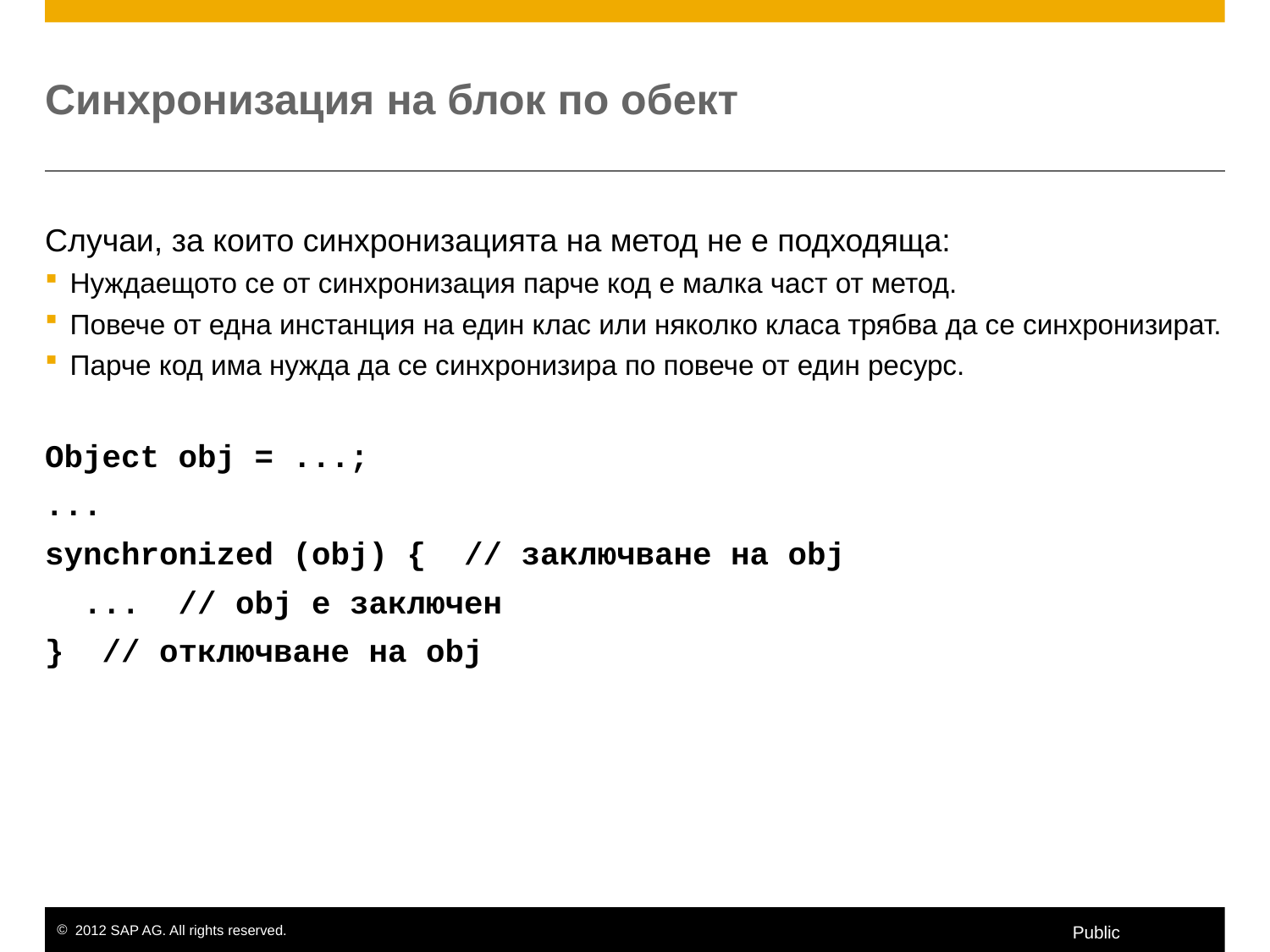

# Синхронизация на блок по обект
Случаи, за които синхронизацията на метод не е подходяща:
Нуждаещото се от синхронизация парче код е малка част от метод.
Повече от една инстанция на един клас или няколко класа трябва да се синхронизират.
Парче код има нужда да се синхронизира по повече от един ресурс.

Object obj = ...;
...
synchronized (obj) {  // заключване на obj
  ...  // obj е заключен
}  // отключване на obj